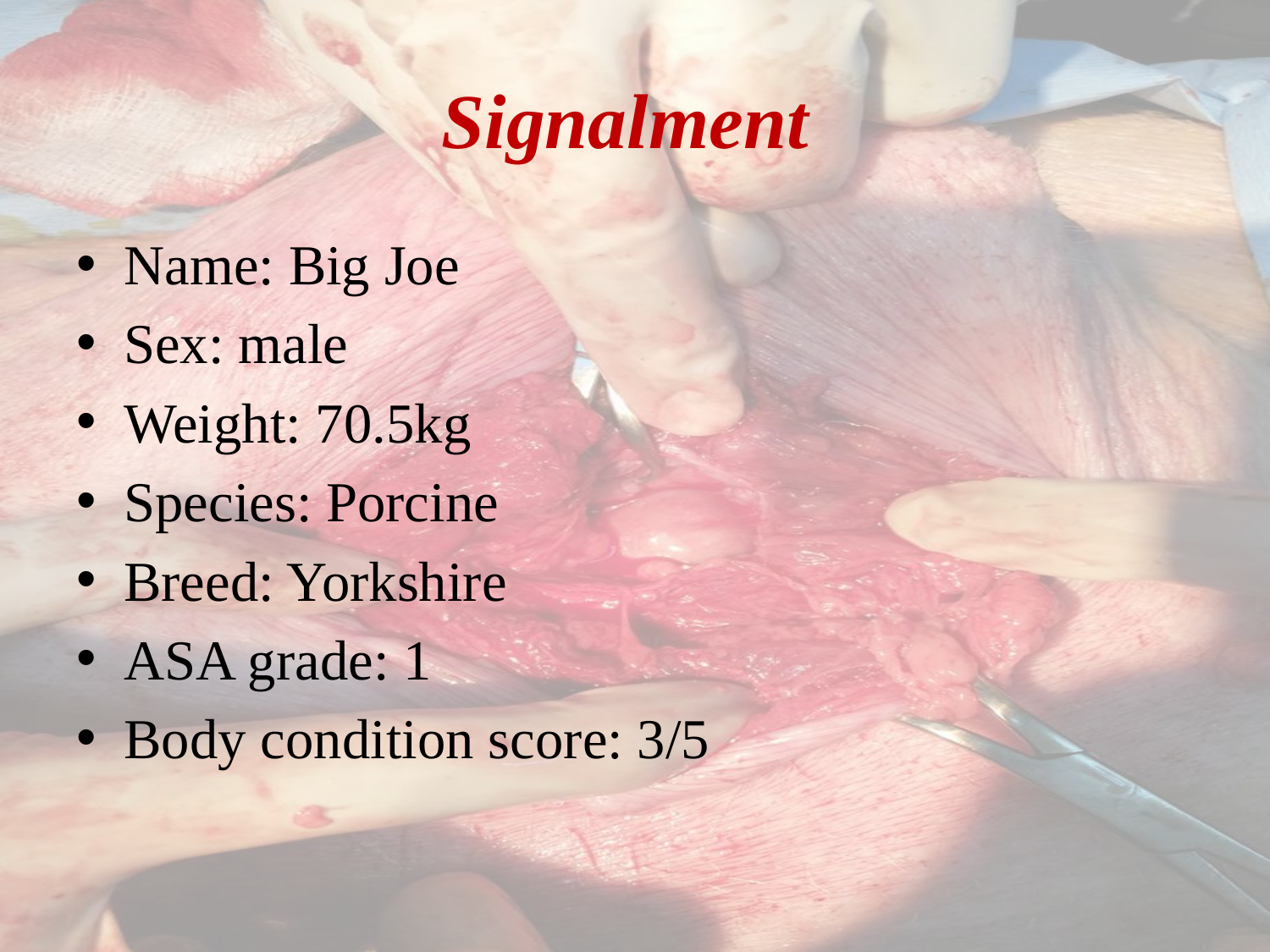

# Signalment
Name: Big Joe
Sex: male
Weight: 70.5kg
Species: Porcine
Breed: Yorkshire
ASA grade: 1
Body condition score: 3/5